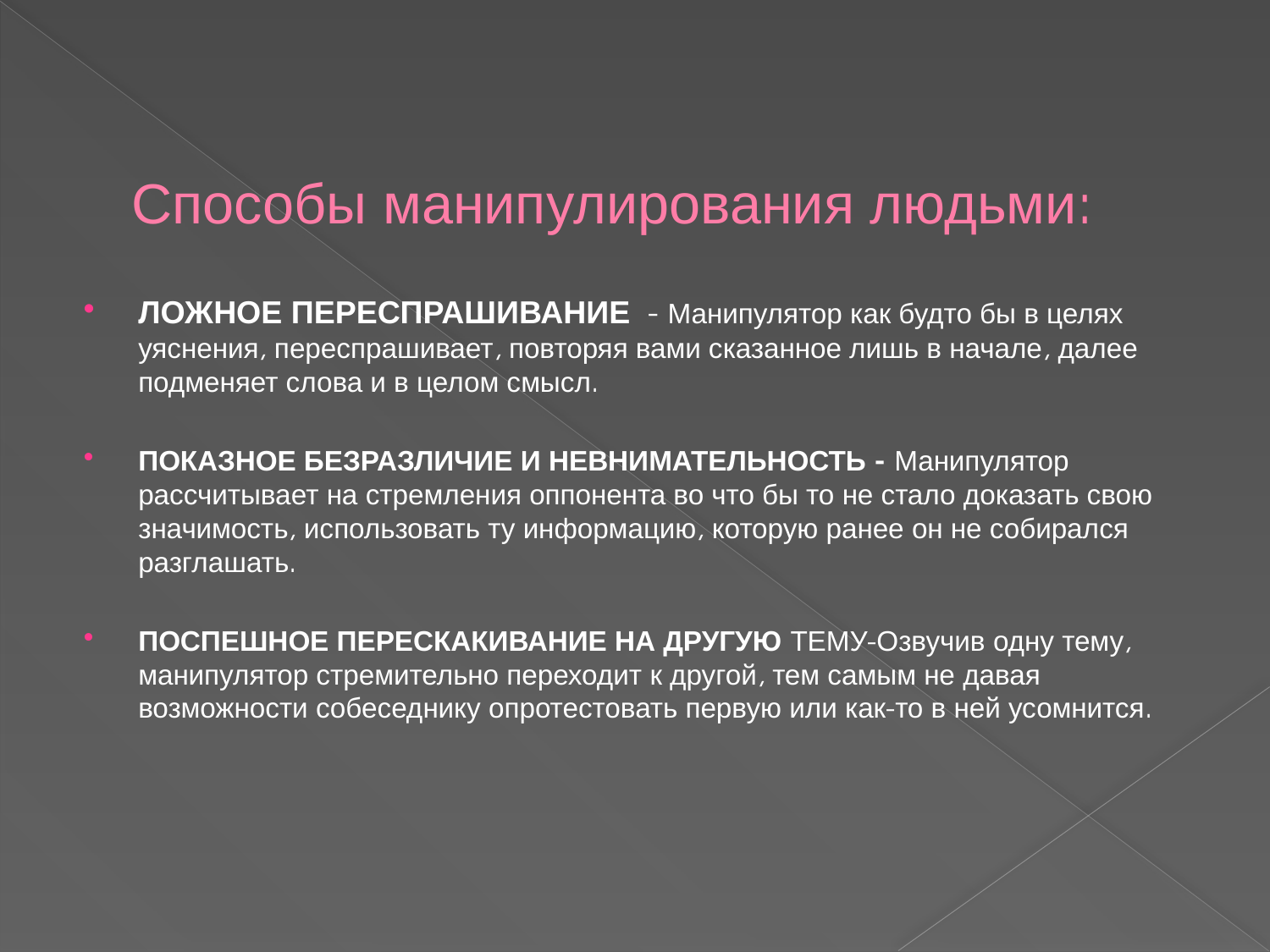

# Способы манипулирования людьми:
ЛОЖНОЕ ПЕРЕСПРАШИВАНИЕ  - Манипулятор как будто бы в целях уяснения, переспрашивает, повторяя вами сказанное лишь в начале, далее подменяет слова и в целом смысл.

ПОКАЗНОЕ БЕЗРАЗЛИЧИЕ И НЕВНИМАТЕЛЬНОСТЬ - Манипулятор рассчитывает на стремления оппонента во что бы то не стало доказать свою значимость, использовать ту информацию, которую ранее он не собирался разглашать.

ПОСПЕШНОЕ ПЕРЕСКАКИВАНИЕ НА ДРУГУЮ ТЕМУ-Озвучив одну тему, манипулятор стремительно переходит к другой, тем самым не давая возможности собеседнику опротестовать первую или как-то в ней усомнится.